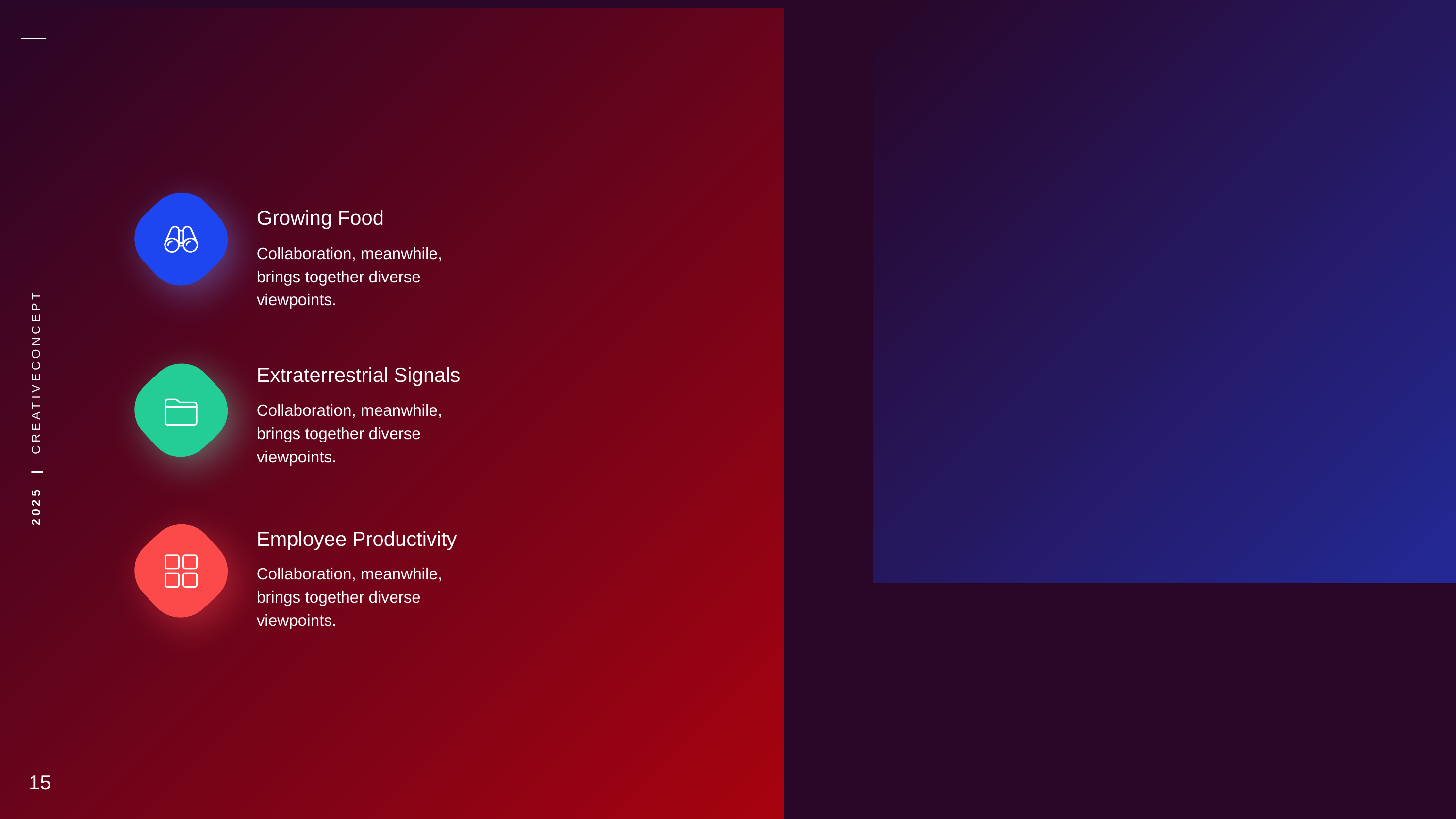

Growing Food

Collaboration, meanwhile, brings together diverse viewpoints.
Extraterrestrial Signals

Collaboration, meanwhile, brings together diverse viewpoints.

Employee Productivity

Collaboration, meanwhile, brings together diverse viewpoints.